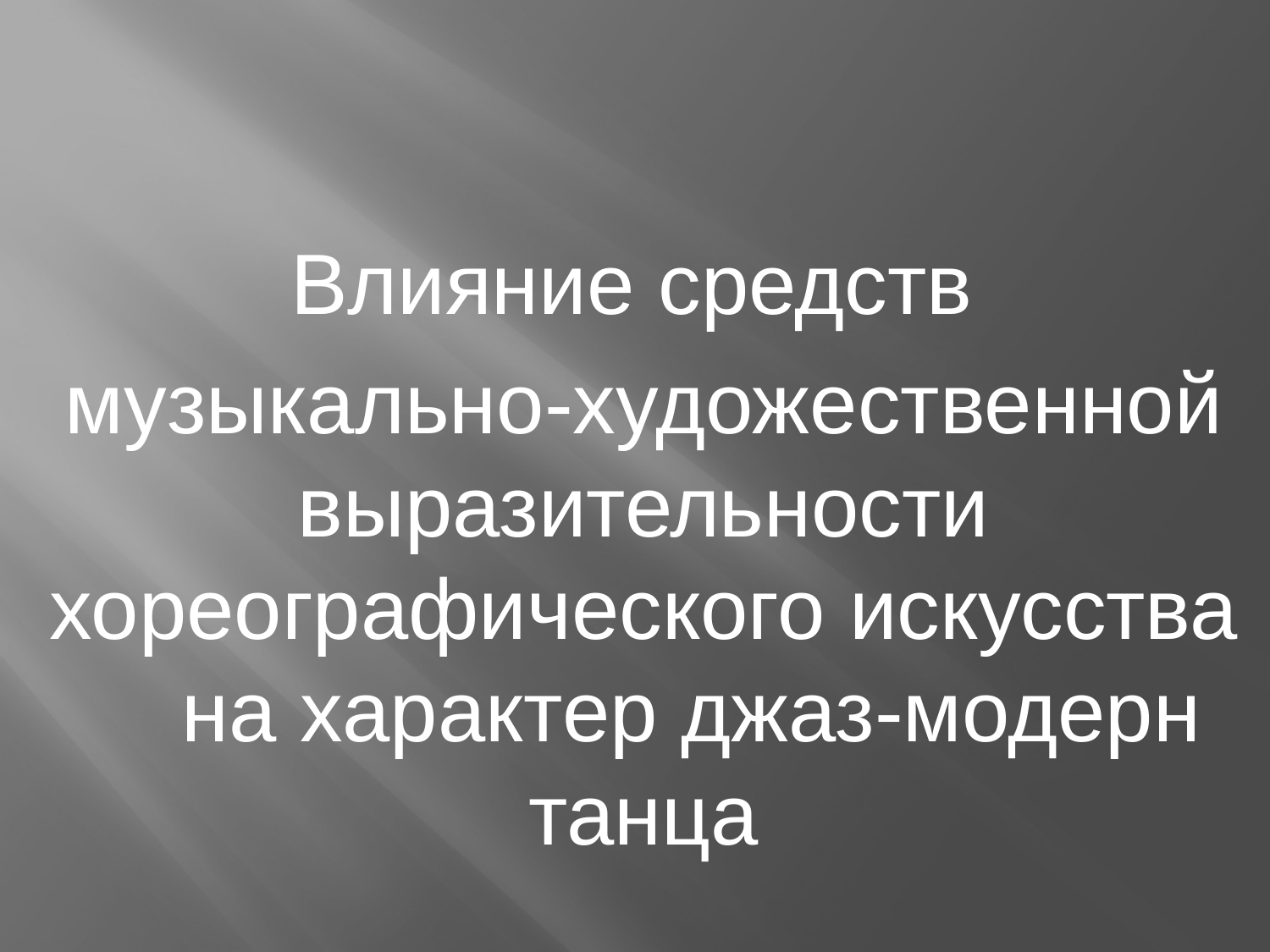

#
Влияние средств
музыкально-художественной выразительности хореографического искусства     на характер джаз-модерн танца